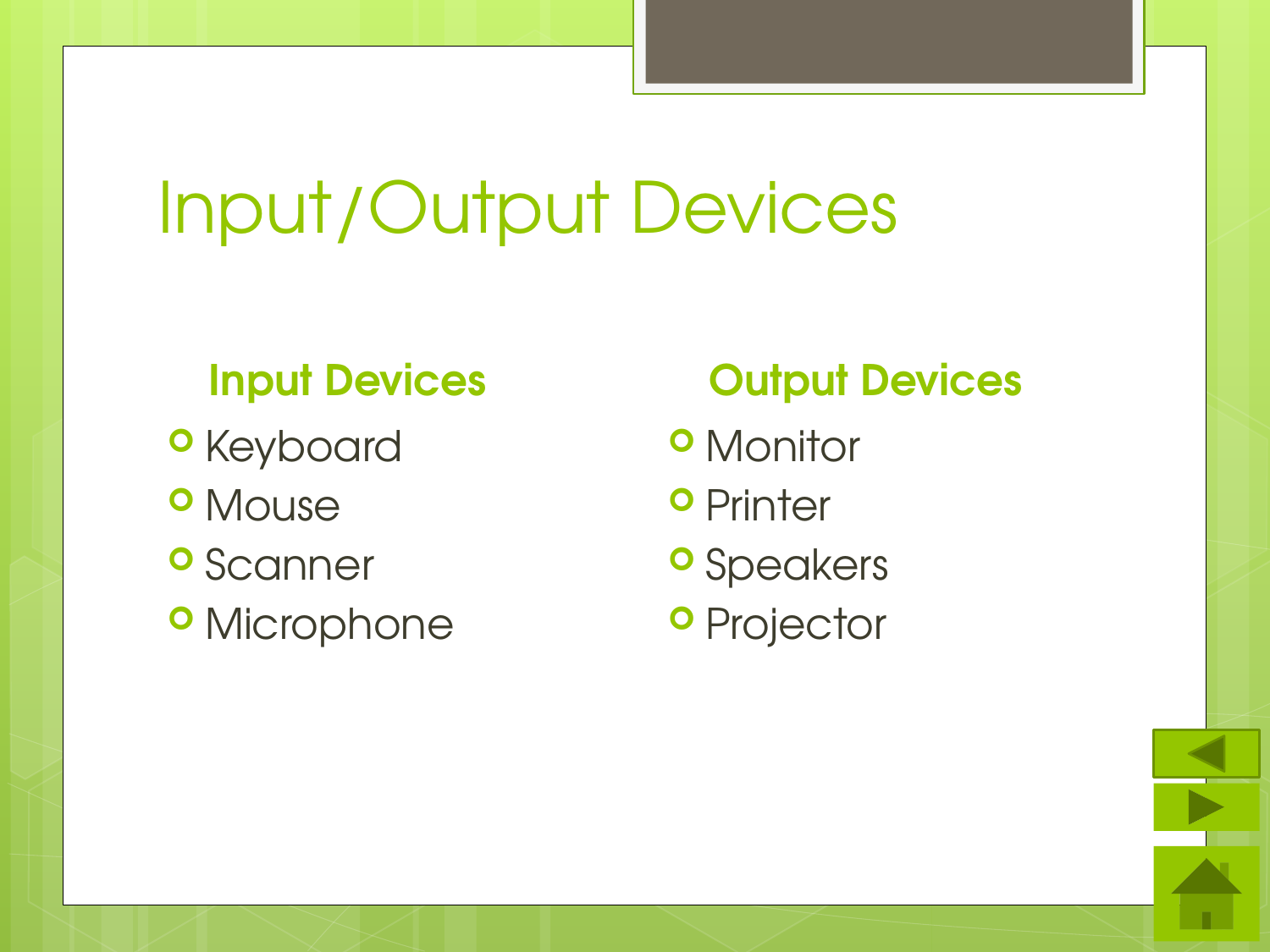

# Input/Output Devices
Input Devices
Output Devices
Keyboard
Mouse
Scanner
Microphone
Monitor
Printer
Speakers
Projector